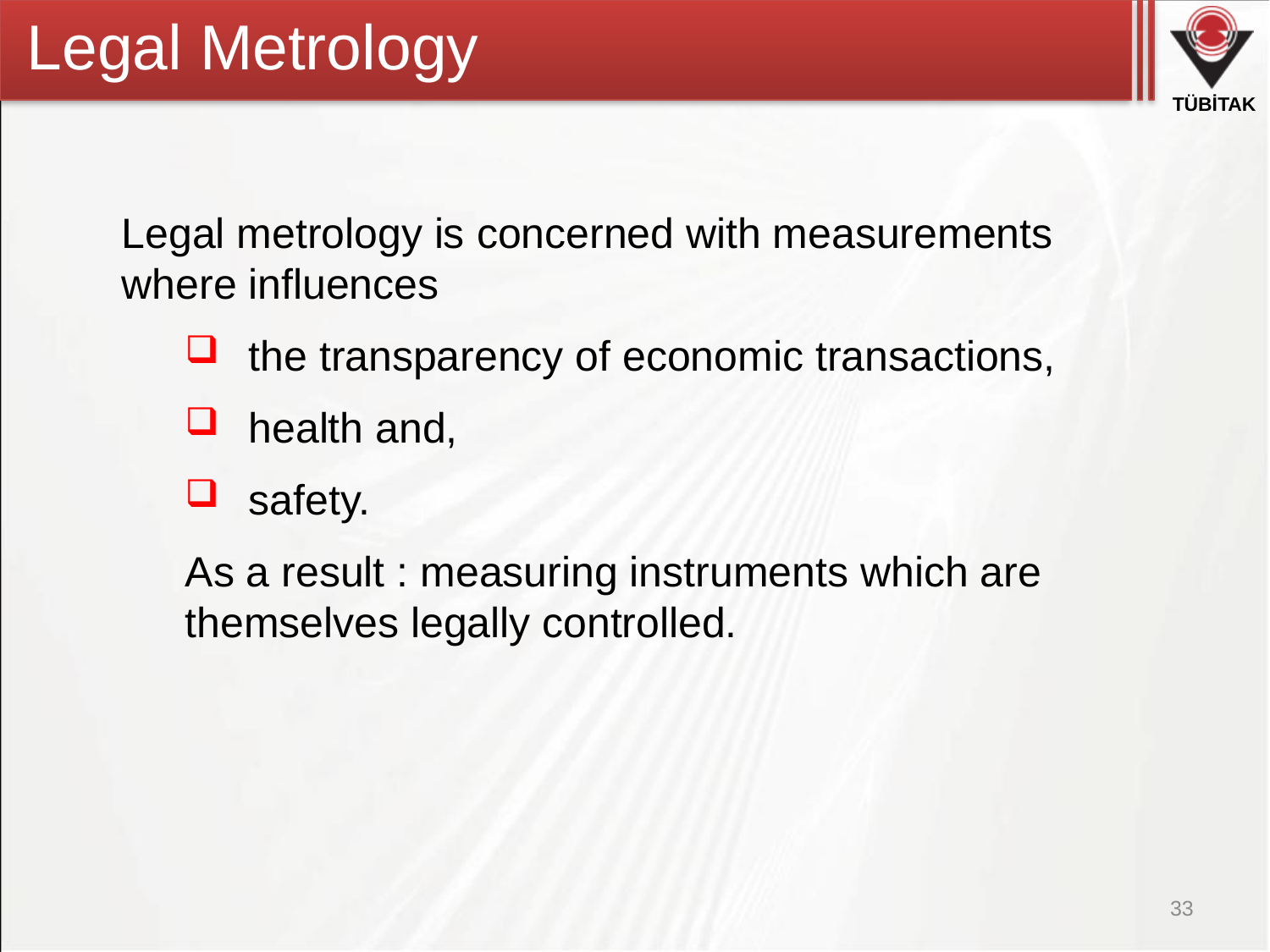

Legal Metrology
Legal metrology is concerned with measurements where influences
the transparency of economic transactions,
health and,
safety.
 	As a result : measuring instruments which are themselves legally controlled.
33